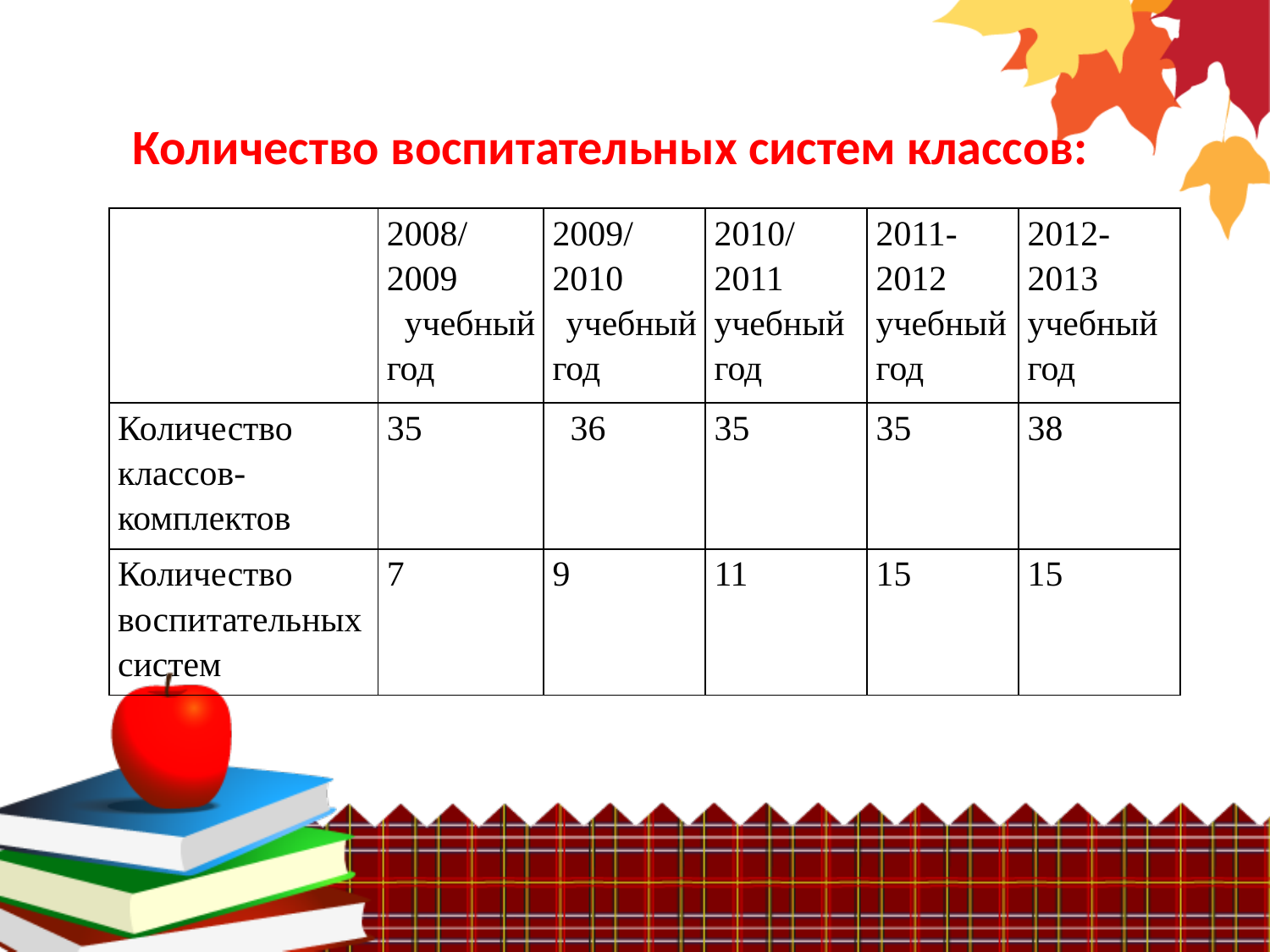

Количество воспитательных систем классов:
|  | 2008/ 2009 учебный год | 2009/ 2010 учебный год | 2010/ 2011 учебный год | 2011-2012 учебный год | 2012-2013 учебный год |
| --- | --- | --- | --- | --- | --- |
| Количество классов-комплектов | 35 | 36 | 35 | 35 | 38 |
| Количество воспитательных систем | 7 | 9 | 11 | 15 | 15 |